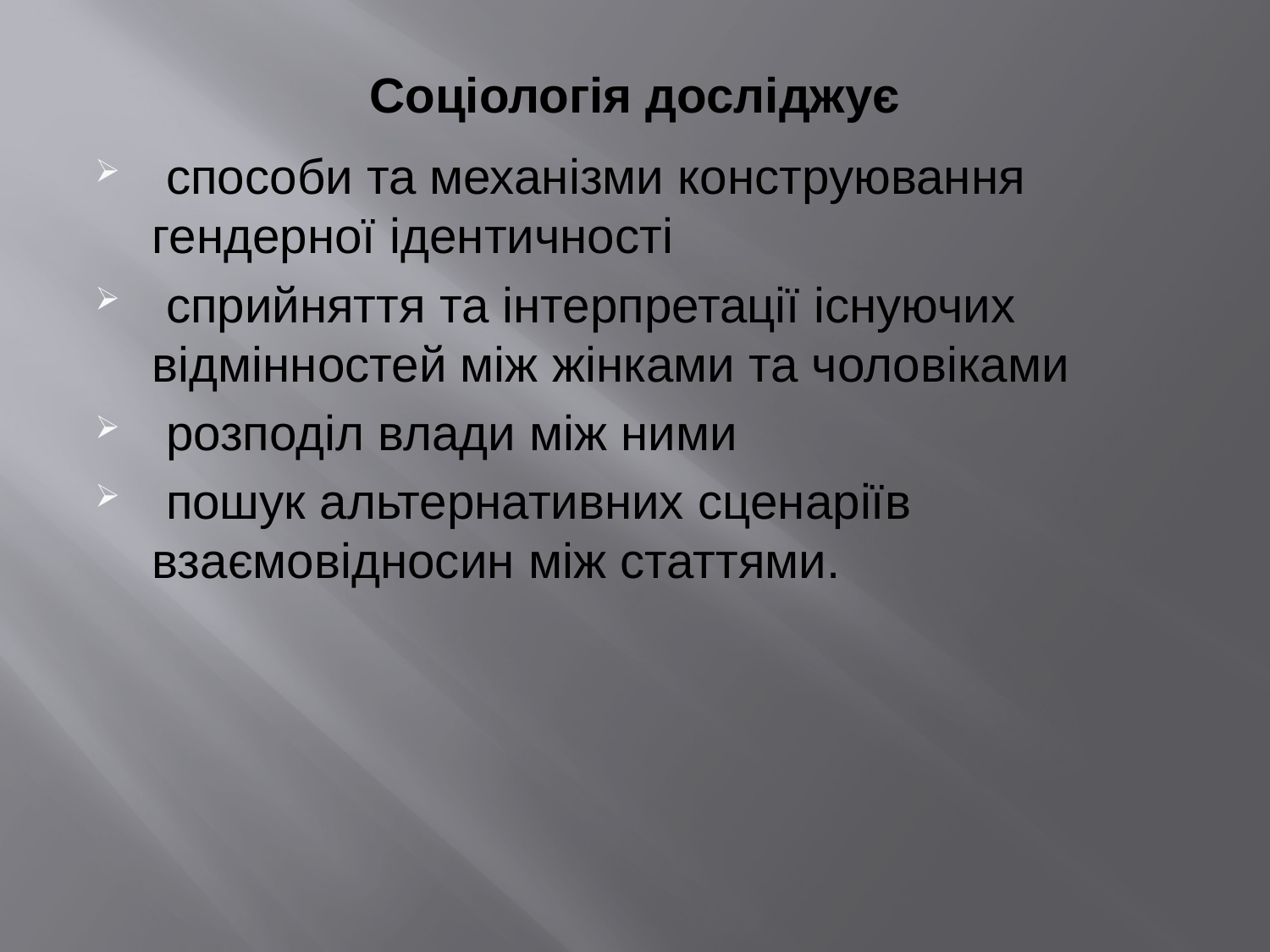

# Соціологія досліджує
 способи та механізми конструювання гендерної ідентичності
 сприйняття та інтерпретації існуючих відмінностей між жінками та чоловіками
 розподіл влади між ними
 пошук альтернативних сценаріїв взаємовідносин між статтями.